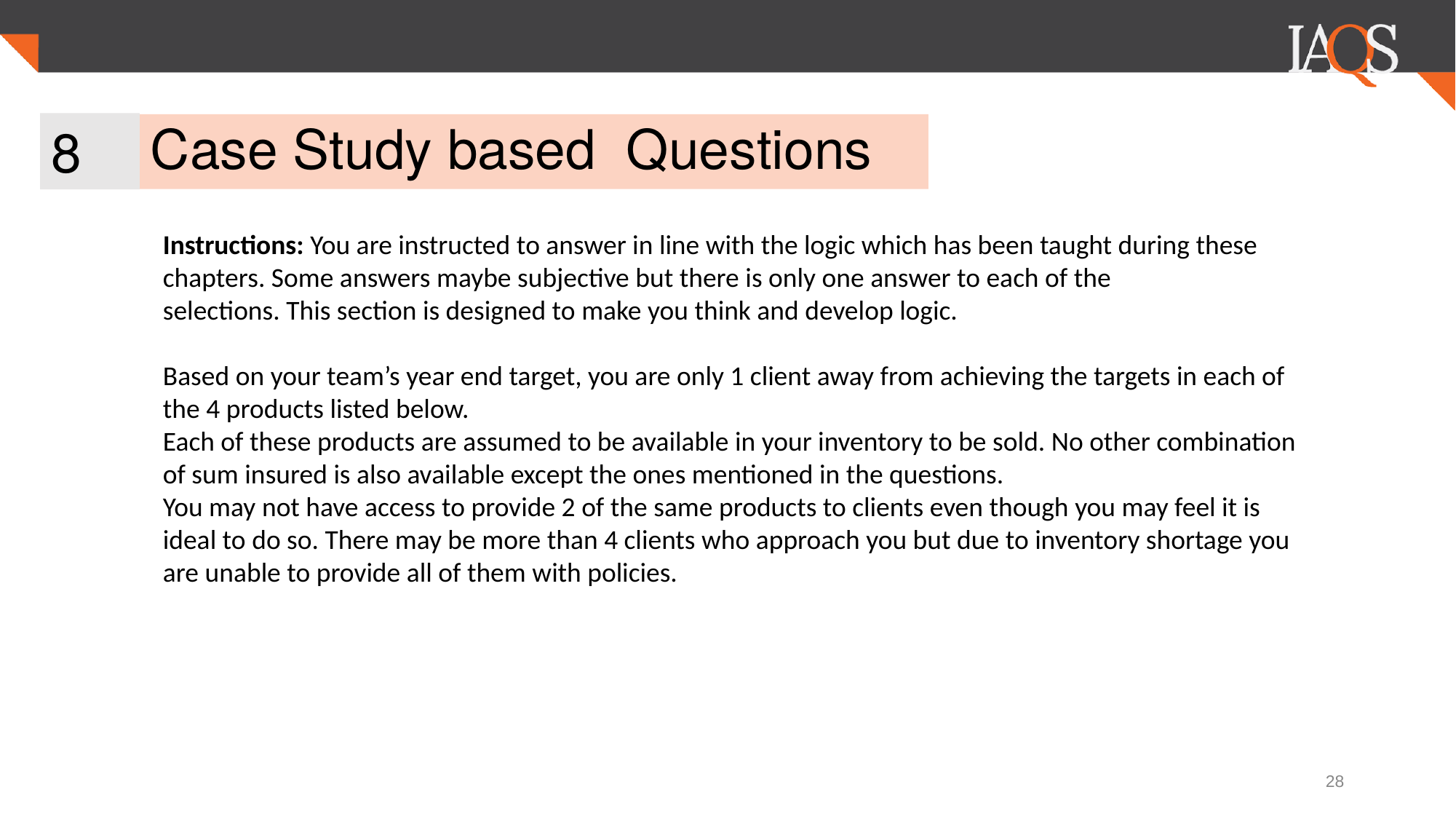

8
# Case Study based  Questions

Instructions: You are instructed to answer in line with the logic which has been taught during these
chapters. Some answers maybe subjective but there is only one answer to each of the
selections. This section is designed to make you think and develop logic.

Based on your team’s year end target, you are only 1 client away from achieving the targets in each of the 4 products listed below.
Each of these products are assumed to be available in your inventory to be sold. No other combination of sum insured is also available except the ones mentioned in the questions.
You may not have access to provide 2 of the same products to clients even though you may feel it is ideal to do so. There may be more than 4 clients who approach you but due to inventory shortage you are unable to provide all of them with policies.
28